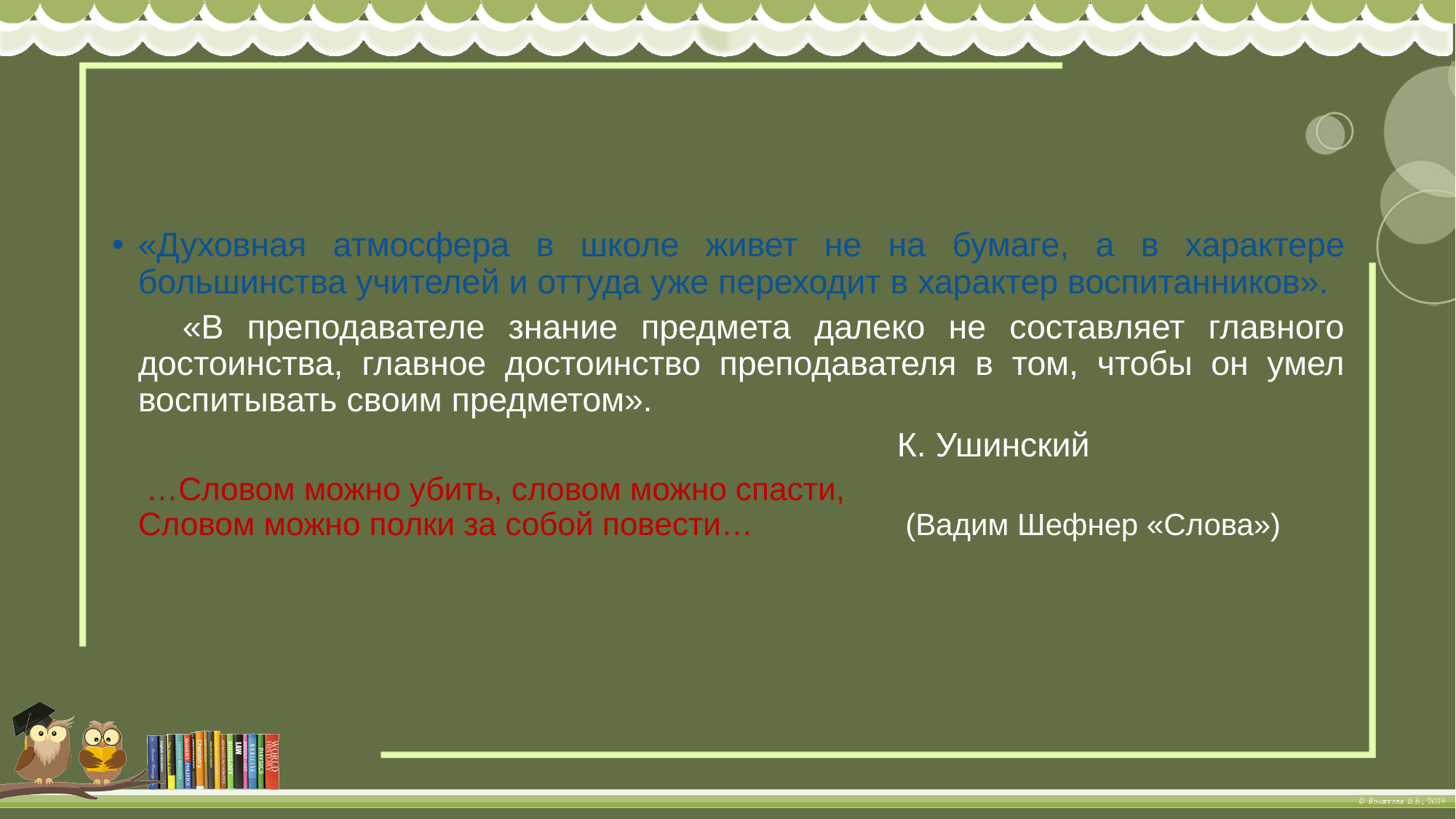

«Духовная атмосфера в школе живет не на бумаге, а в характере большинства учителей и оттуда уже переходит в характер воспитанников».
   «В преподавателе знание предмета далеко не составляет главного достоинства, главное достоинство преподавателя в том, чтобы он умел воспитывать своим предметом».
                                                                                   К. Ушинский
    …Словом можно убить, словом можно спасти,
Словом можно полки за собой повести…                 (Вадим Шефнер «Слова»)